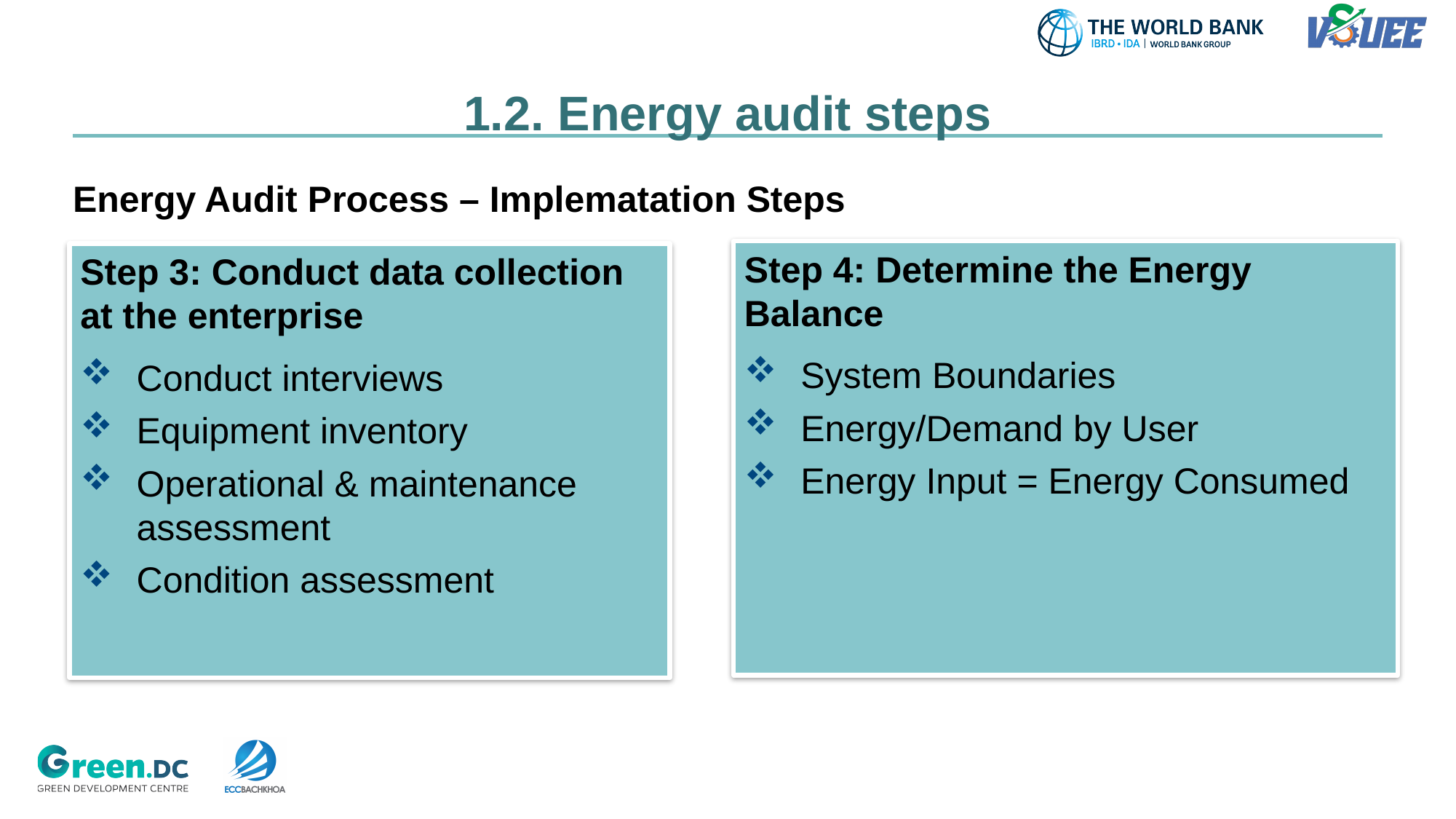

# 1.2. Energy audit steps
Energy Audit Process – Implematation Steps
Step 4: Determine the Energy Balance
System Boundaries
Energy/Demand by User
Energy Input = Energy Consumed
Step 3: Conduct data collection at the enterprise
Conduct interviews
Equipment inventory
Operational & maintenance assessment
Condition assessment